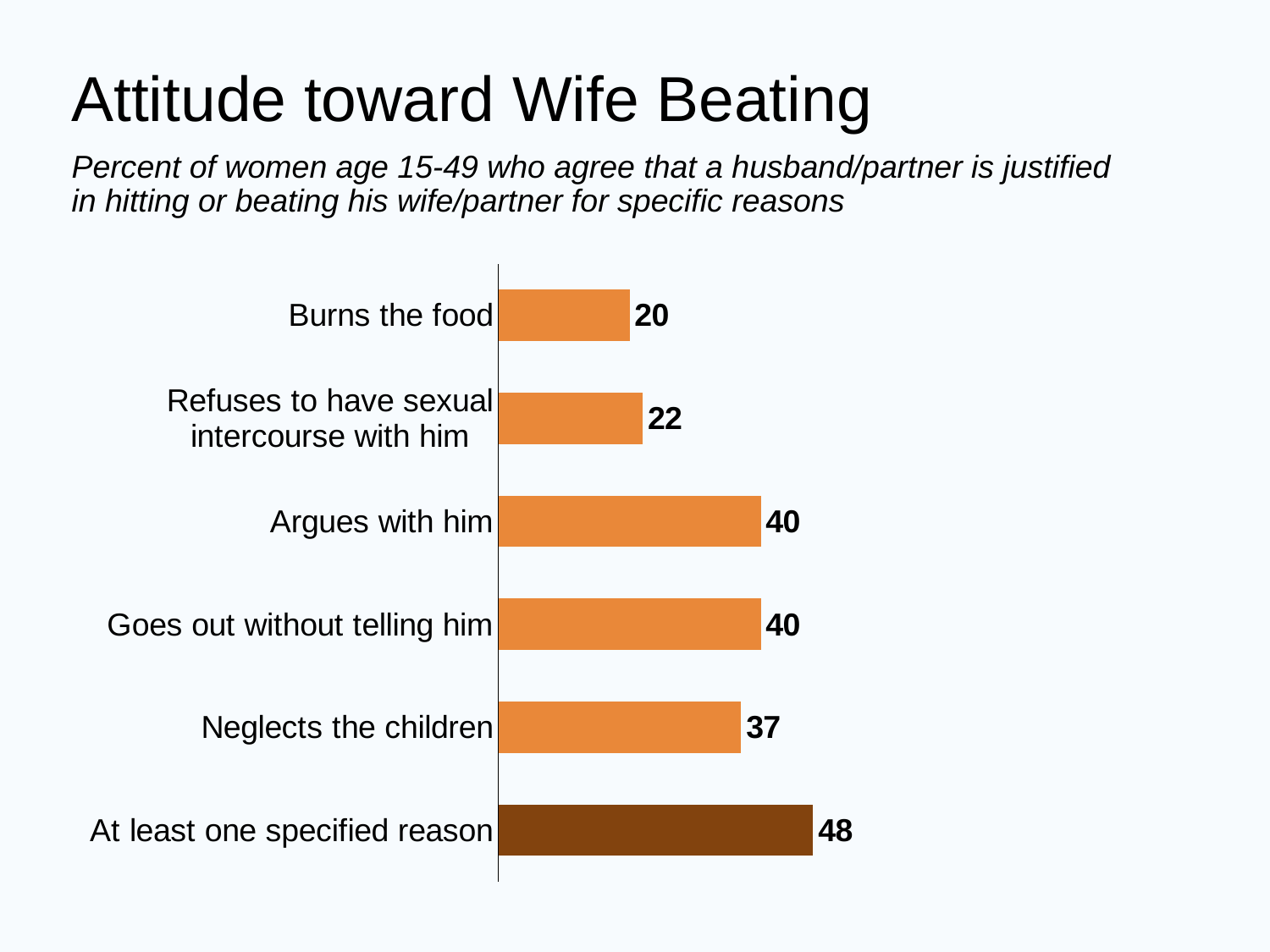

# Attitude toward Wife Beating
Percent of women age 15-49 who agree that a husband/partner is justified in hitting or beating his wife/partner for specific reasons

### Chart

| Category | Women |
|---|---|
| At least one specified reason | 48.0 |
| Neglects the children | 37.0 |
| Goes out without telling him | 40.0 |
| Argues with him | 40.0 |
| Refuses to have sexual intercourse with him | 22.0 |
| Burns the food | 20.0 |